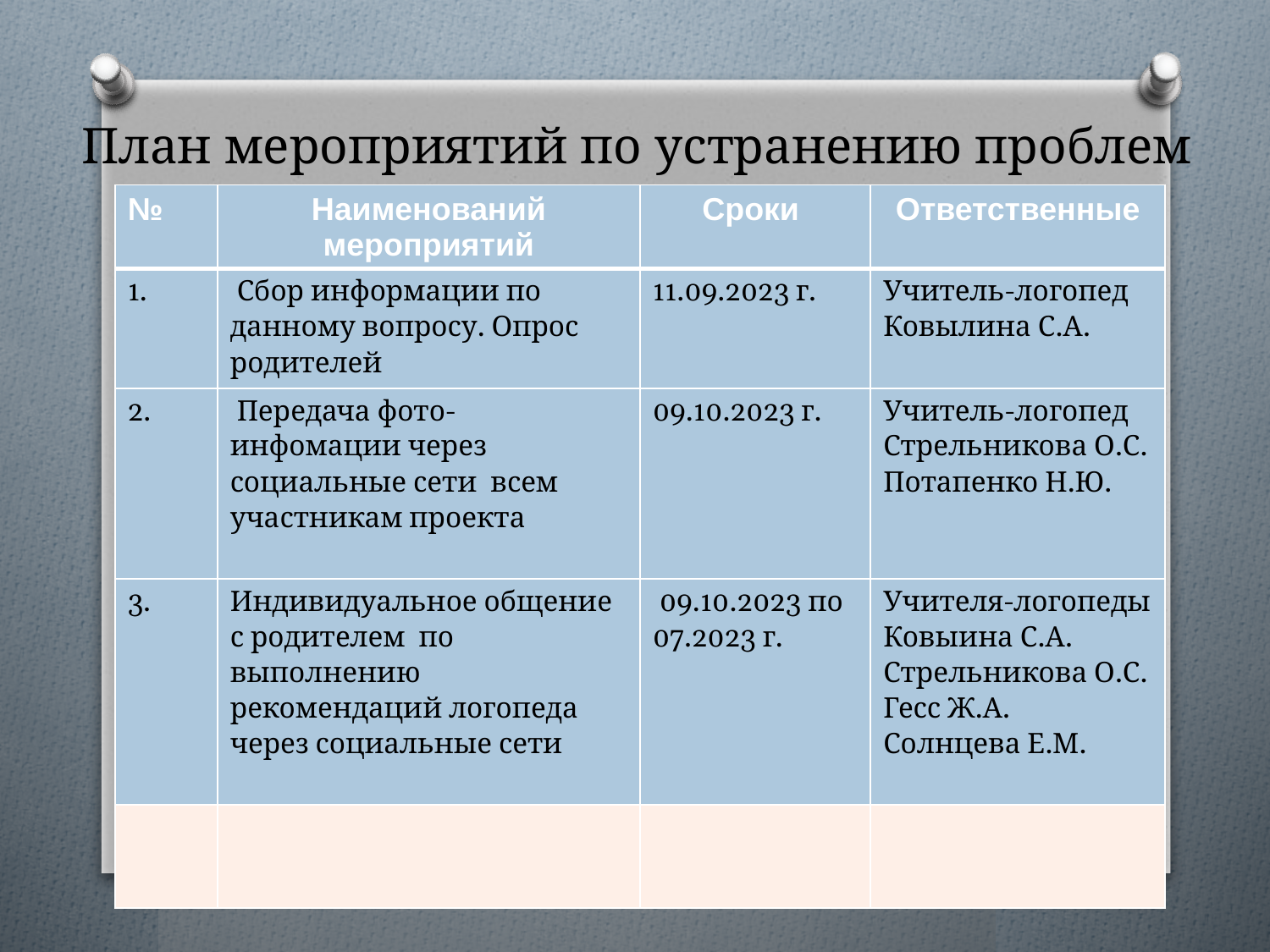

# План мероприятий по устранению проблем
| № | Наименований мероприятий | Сроки | Ответственные |
| --- | --- | --- | --- |
| 1. | Сбор информации по данному вопросу. Опрос родителей | 11.09.2023 г. | Учитель-логопед Ковылина С.А. |
| 2. | Передача фото-инфомации через социальные сети всем участникам проекта | 09.10.2023 г. | Учитель-логопед Стрельникова О.С. Потапенко Н.Ю. |
| 3. | Индивидуальное общение с родителем по выполнению рекомендаций логопеда через социальные сети | 09.10.2023 по 07.2023 г. | Учителя-логопеды Ковыина С.А. Стрельникова О.С. Гесс Ж.А. Солнцева Е.М. |
|  |  |  |  |